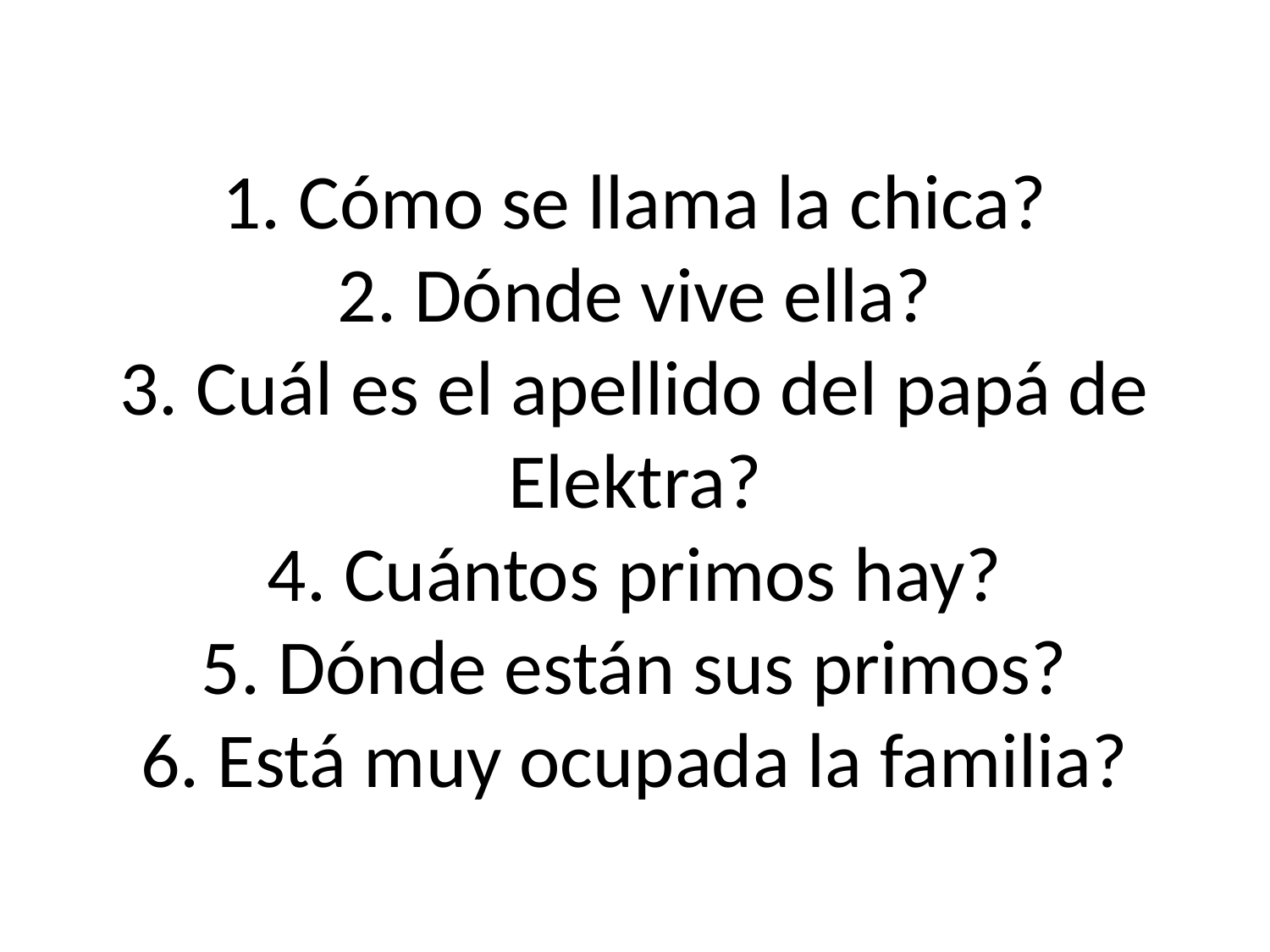

# 1. Cómo se llama la chica? 2. Dónde vive ella? 3. Cuál es el apellido del papá de Elektra? 4. Cuántos primos hay? 5. Dónde están sus primos? 6. Está muy ocupada la familia?